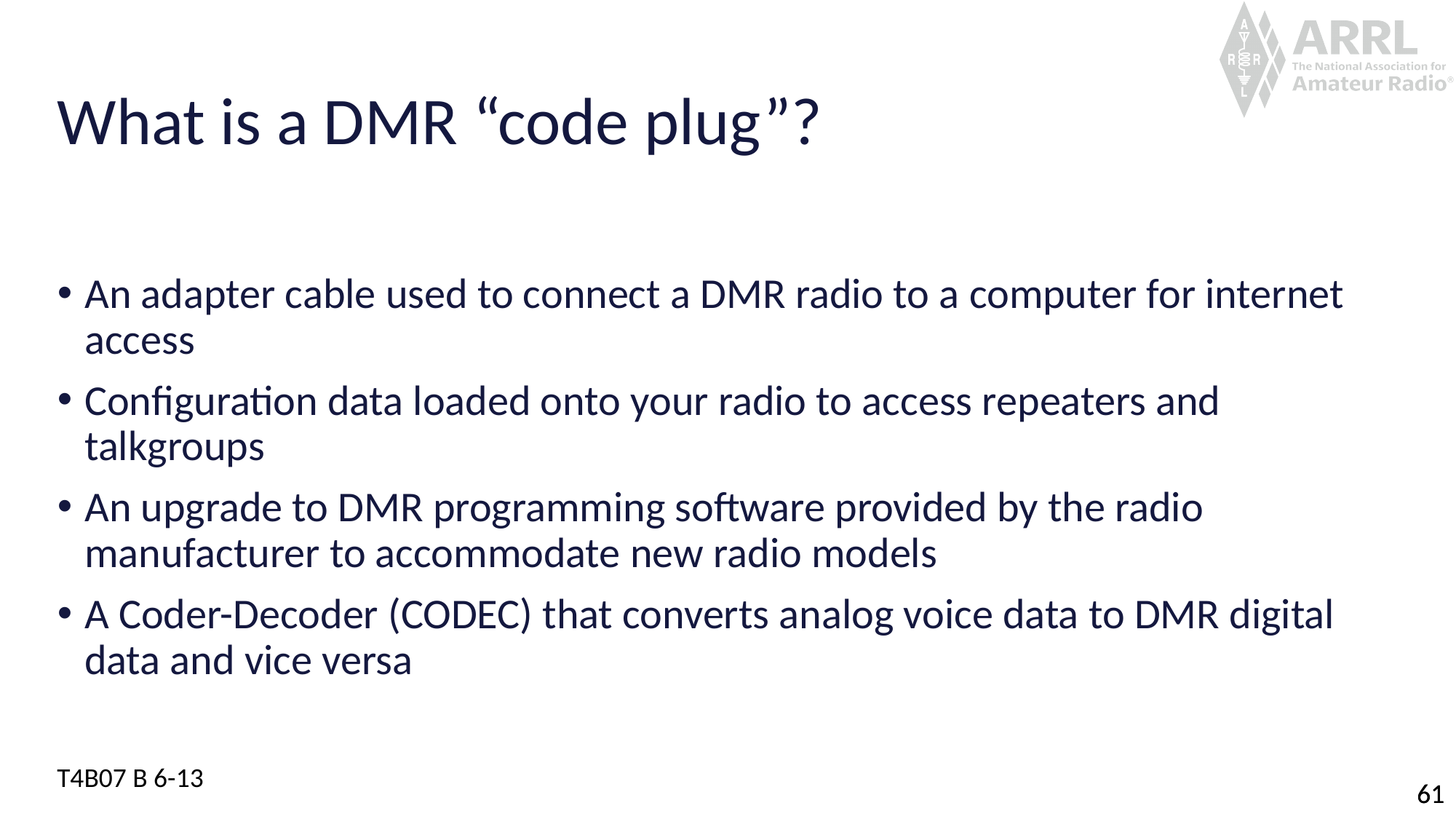

# What is a DMR “code plug”?
An adapter cable used to connect a DMR radio to a computer for internet access
Configuration data loaded onto your radio to access repeaters and talkgroups
An upgrade to DMR programming software provided by the radio manufacturer to accommodate new radio models
A Coder-Decoder (CODEC) that converts analog voice data to DMR digital data and vice versa
T4B07 B 6-13